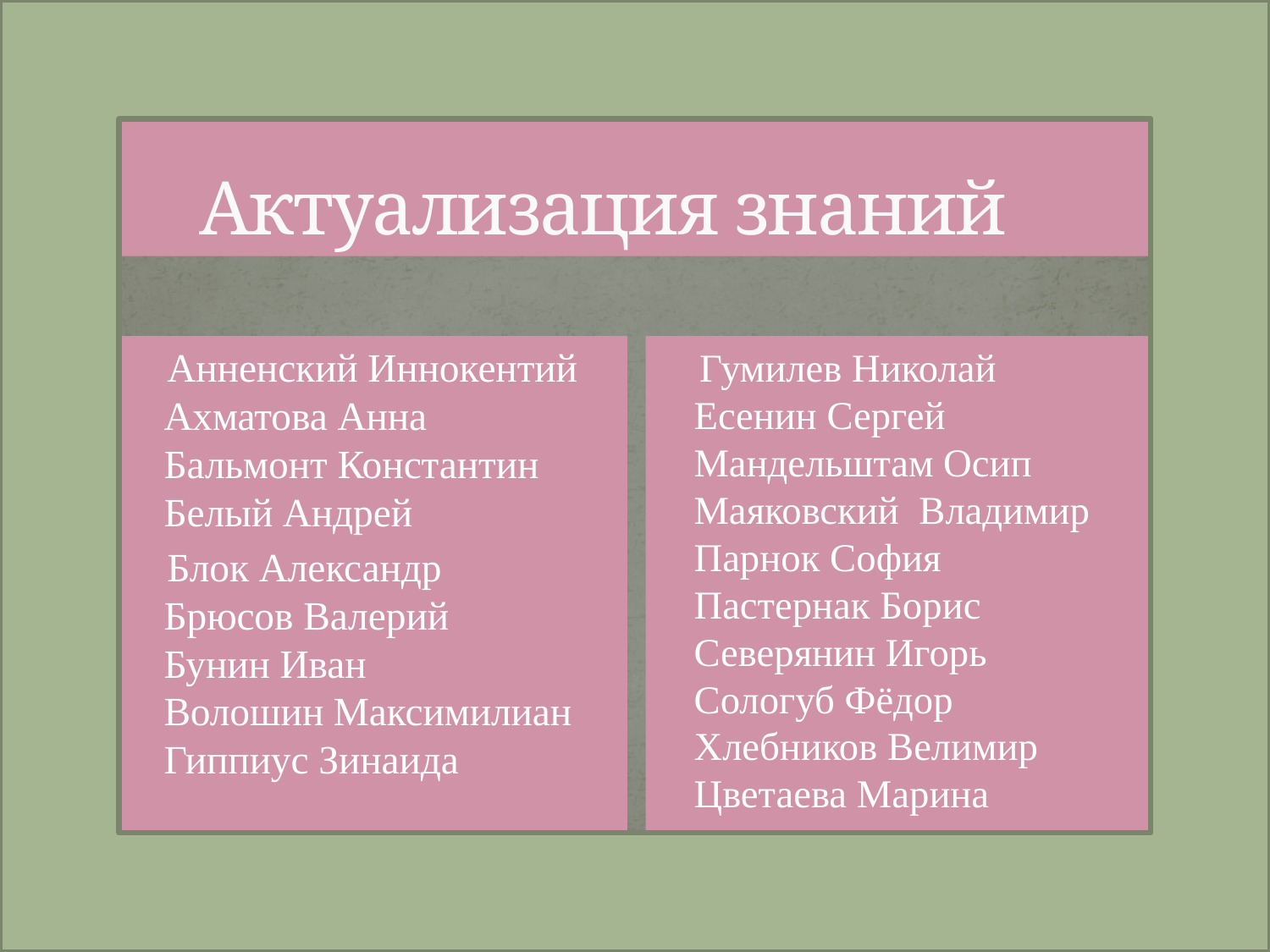

# Актуализация знаний
    Анненский Иннокентий
Ахматова Анна
Бальмонт Константин Белый Андрей
    Блок Александр
Брюсов Валерий
Бунин Иван
Волошин Максимилиан
Гиппиус Зинаида
     Гумилев Николай
Есенин Сергей
Мандельштам Осип Маяковский  Владимир
Парнок София
Пастернак Борис
Северянин Игорь
Сологуб Фёдор
Хлебников Велимир
Цветаева Марина